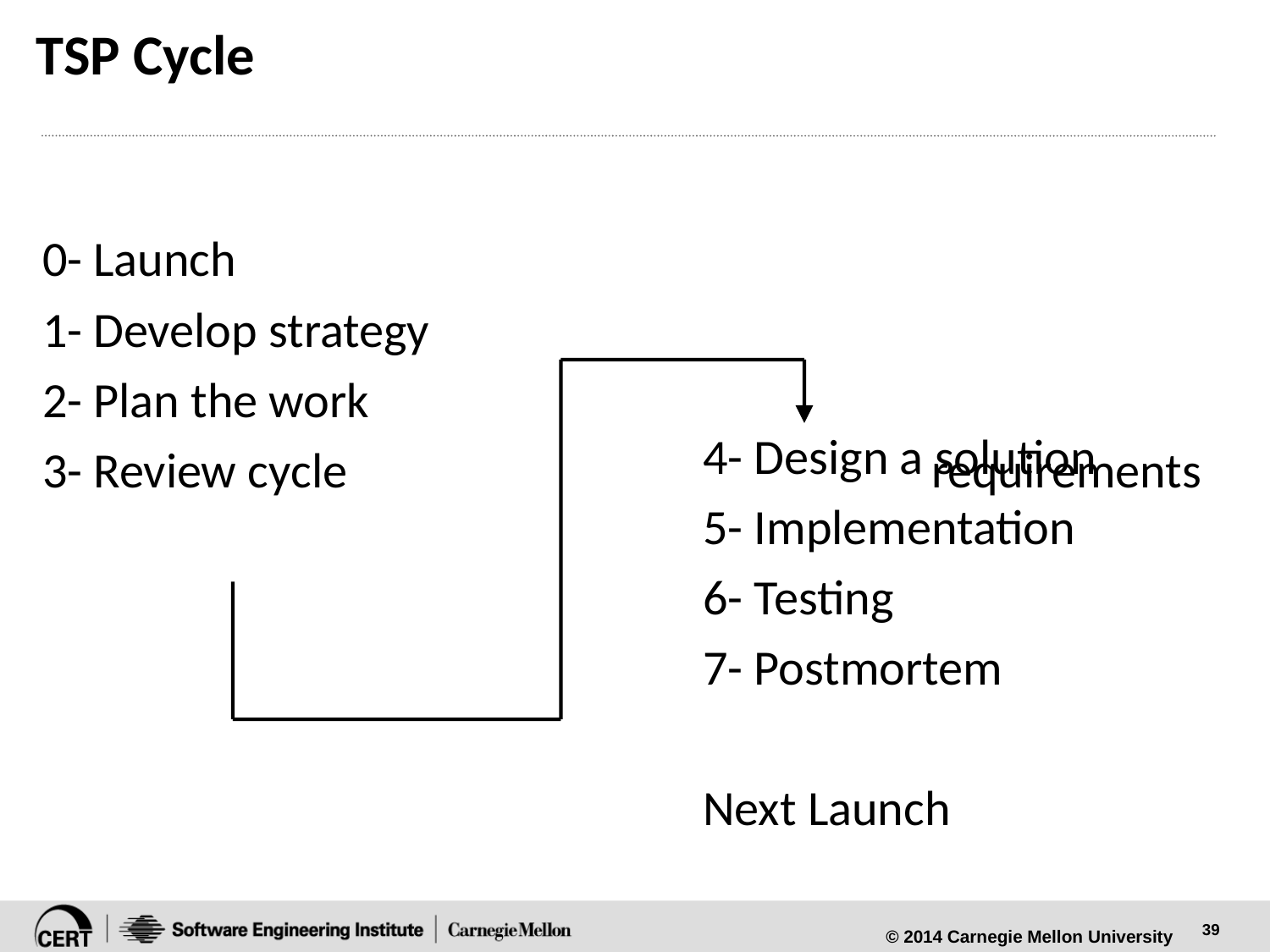

# TSP Cycle

0- Launch
1- Develop strategy
2- Plan the work
3- Review cycle                                             	requirements

4- Design a solution
5- Implementation
6- Testing
7- Postmortem

Next Launch